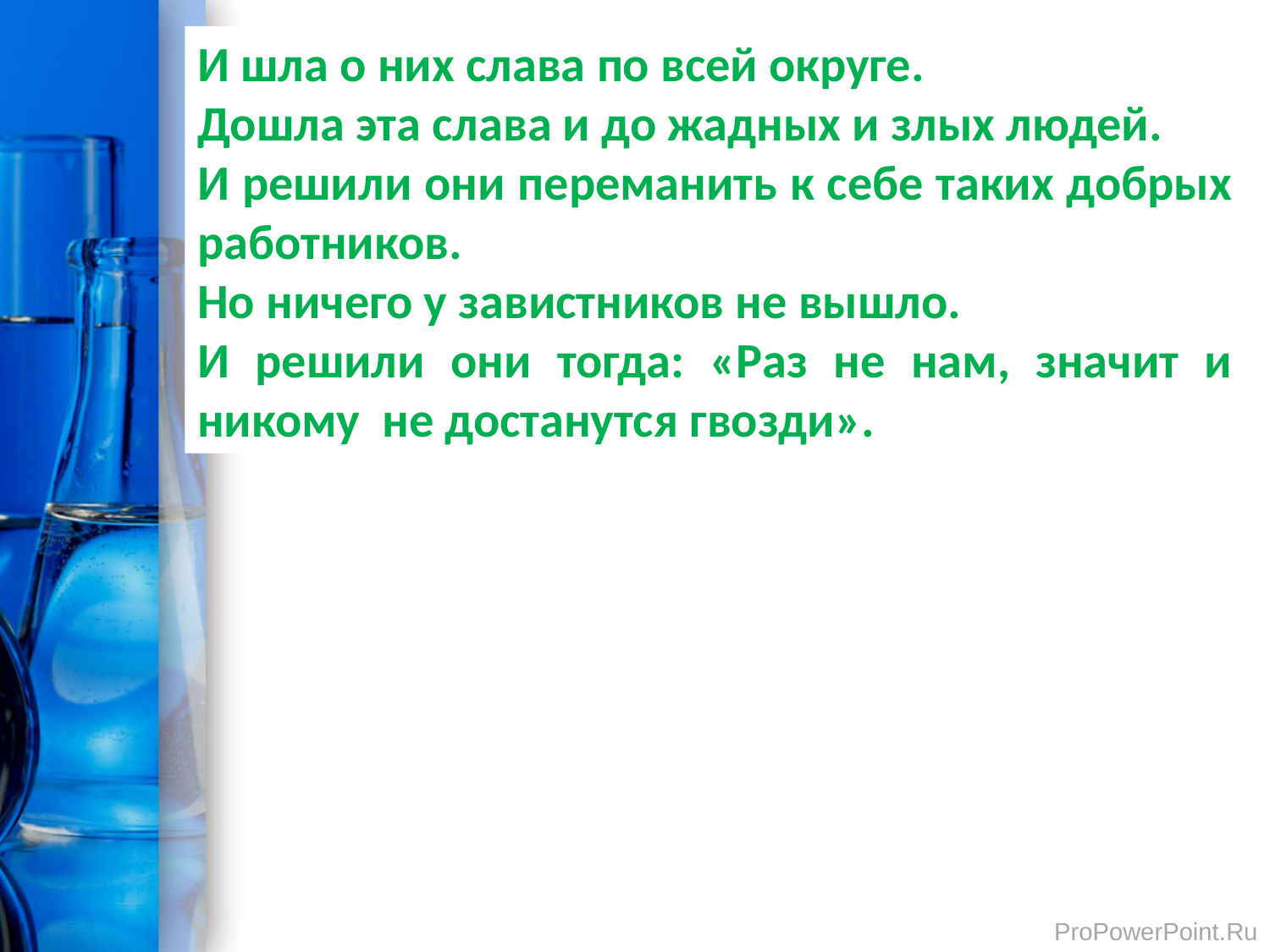

И шла о них слава по всей округе.
Дошла эта слава и до жадных и злых людей.
И решили они переманить к себе таких добрых работников.
Но ничего у завистников не вышло.
И решили они тогда: «Раз не нам, значит и никому  не достанутся гвозди».